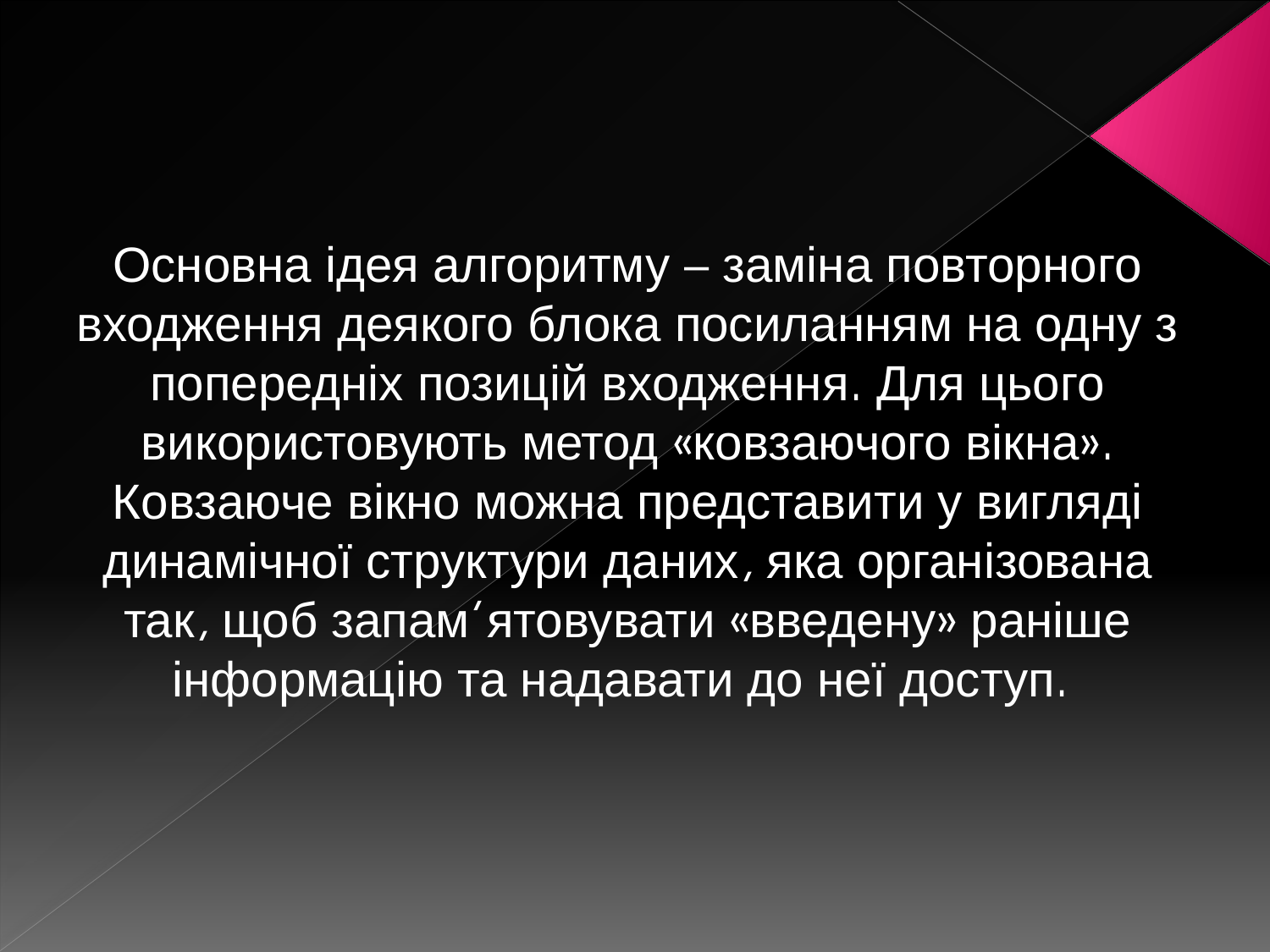

Основна ідея алгоритму – заміна повторного входження деякого блока посиланням на одну з попередніх позицій входження. Для цього використовують метод «ковзаючого вікна». Ковзаюче вікно можна представити у вигляді динамічної структури даних, яка організована так, щоб запам’ятовувати «введену» раніше інформацію та надавати до неї доступ.